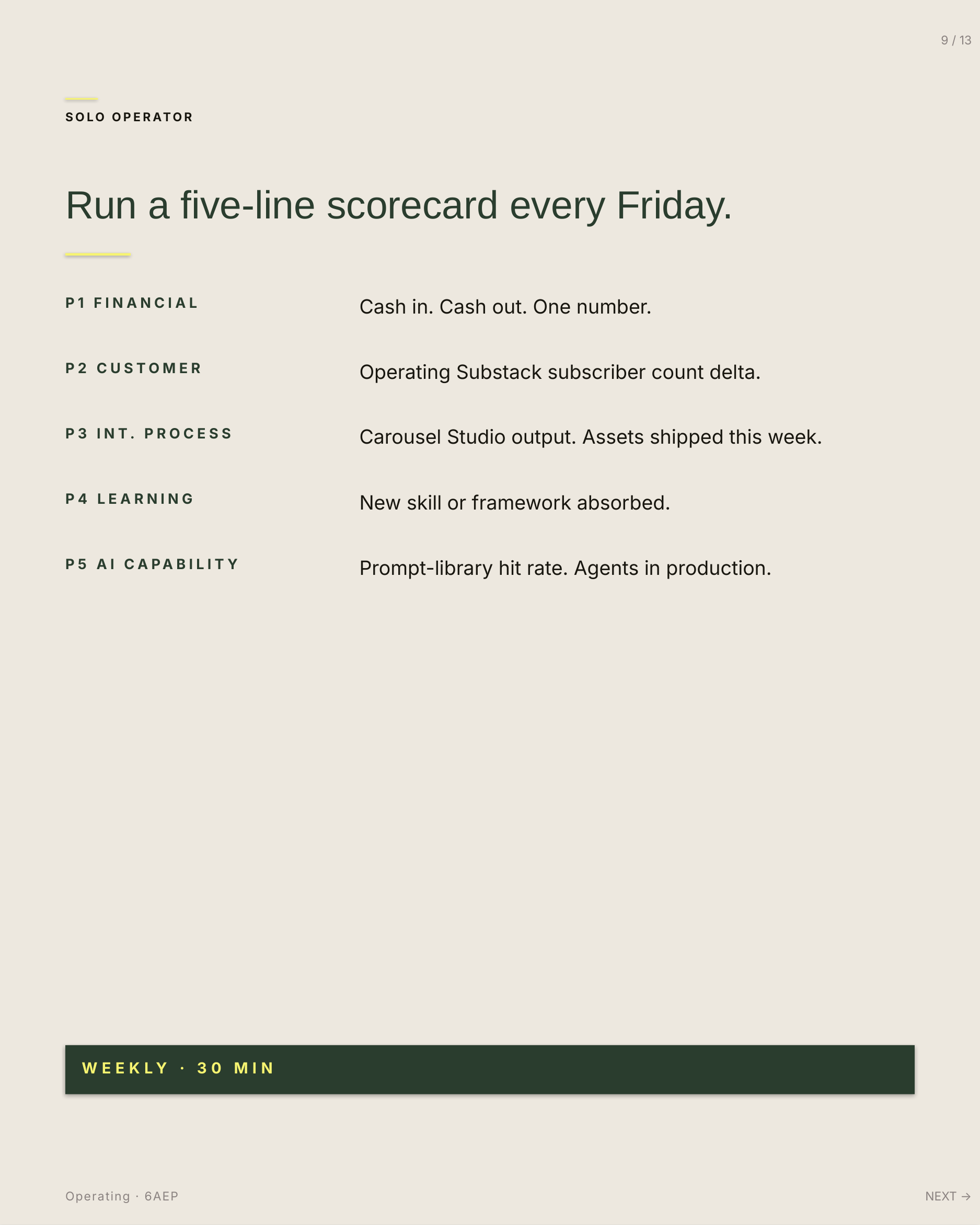

9 / 13

SOLO OPERATOR
Run a five-line scorecard every Friday.

P1 FINANCIAL
Cash in. Cash out. One number.
P2 CUSTOMER
Operating Substack subscriber count delta.
P3 INT. PROCESS
Carousel Studio output. Assets shipped this week.
P4 LEARNING
New skill or framework absorbed.
P5 AI CAPABILITY
Prompt-library hit rate. Agents in production.

WEEKLY · 30 MIN
Operating · 6AEP
NEXT →